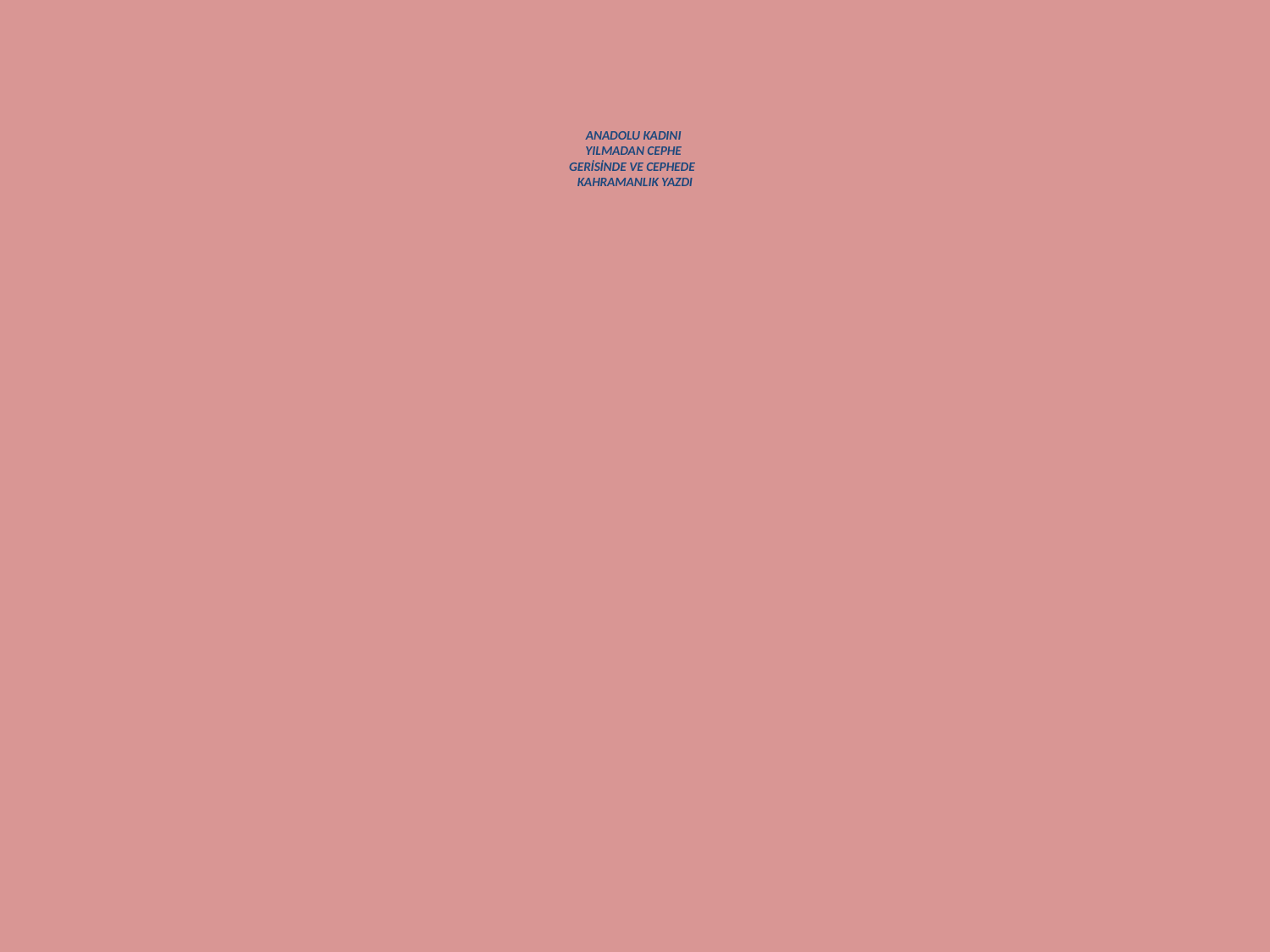

# ANADOLU KADINI YILMADAN CEPHE GERİSİNDE VE CEPHEDE KAHRAMANLIK YAZDI